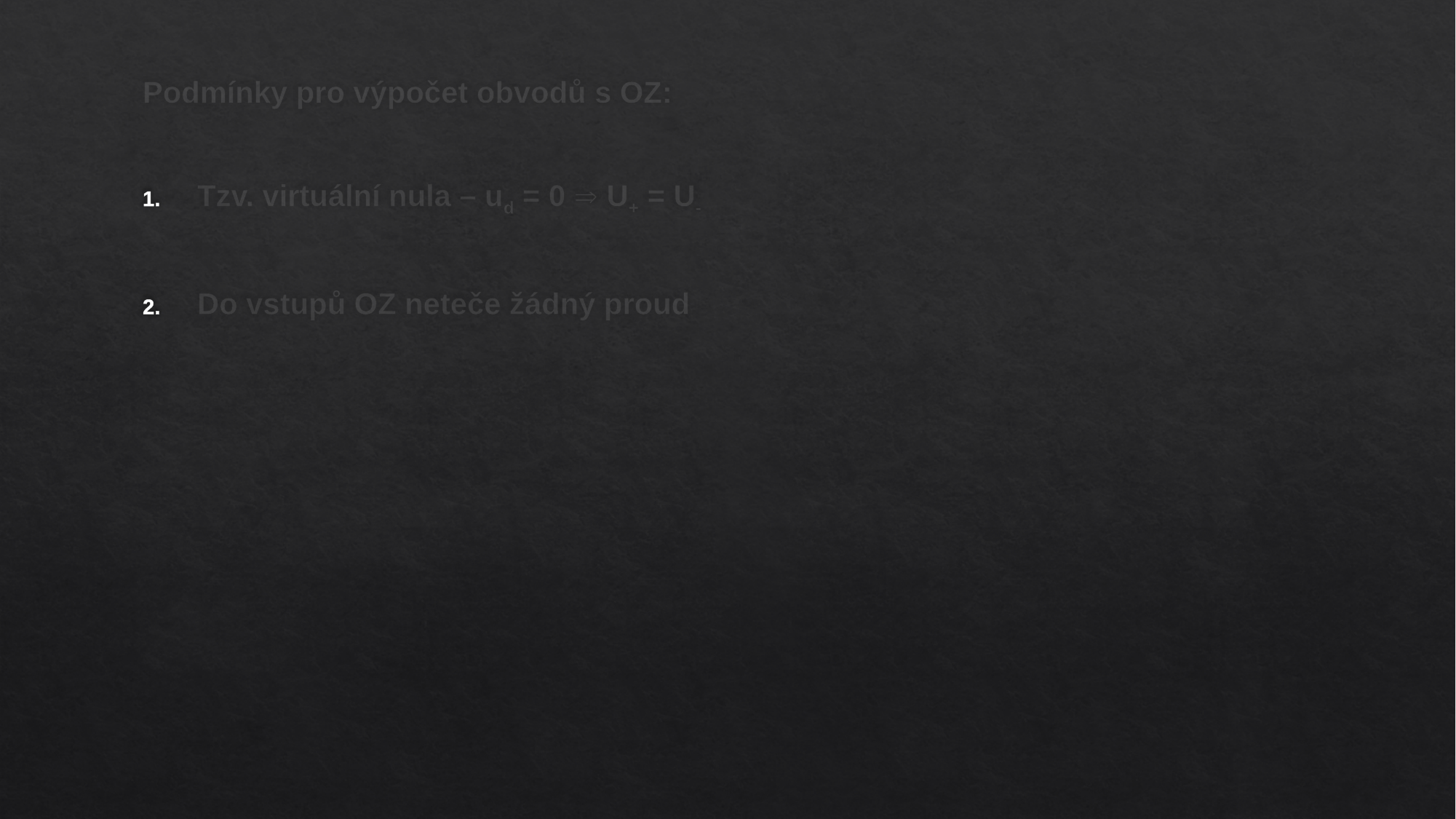

Podmínky pro výpočet obvodů s OZ:

Tzv. virtuální nula – ud = 0 ⇒ U+ = U-

Do vstupů OZ neteče žádný proud